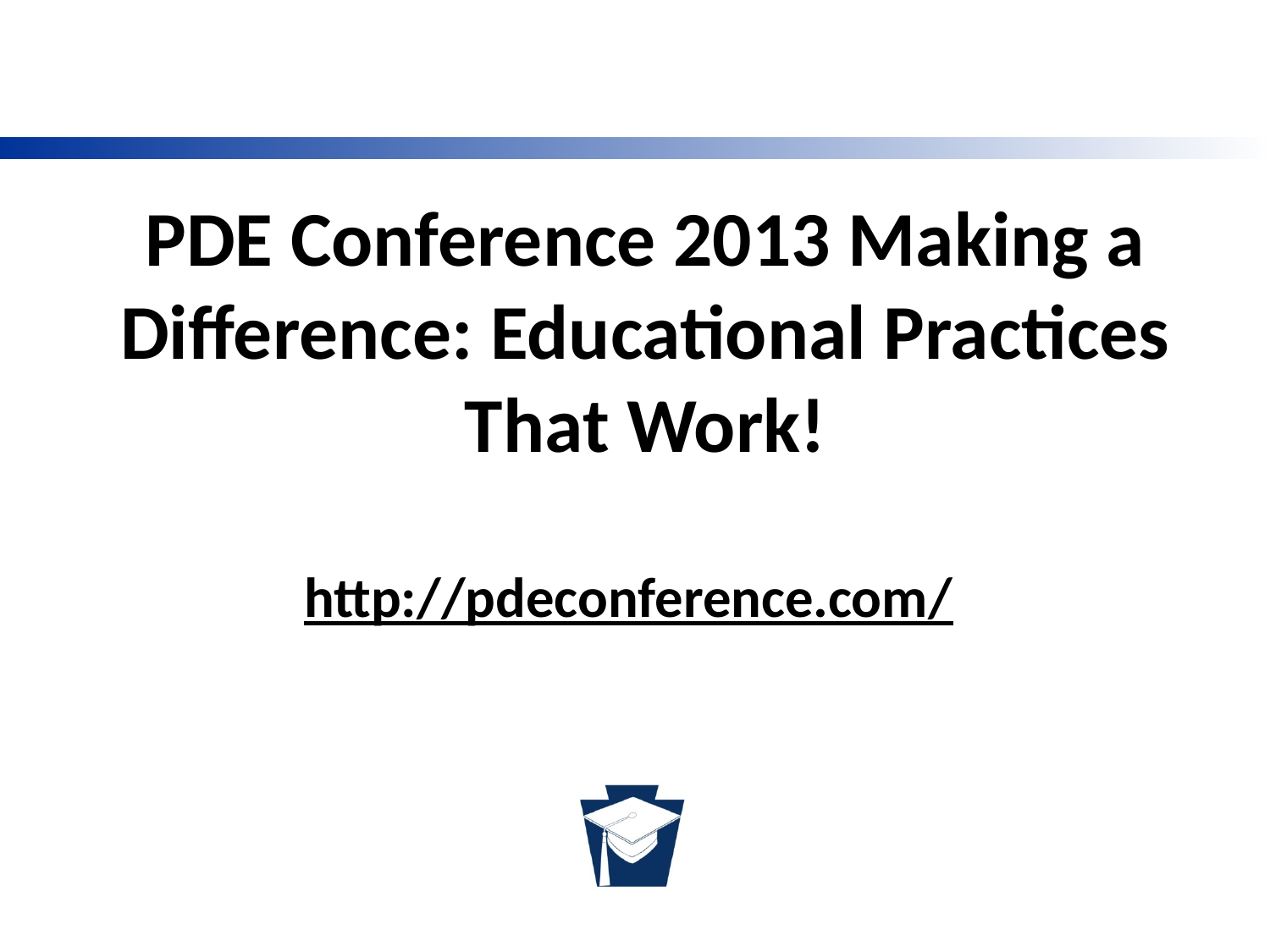

# PDE Conference 2013 Making a Difference: Educational Practices That Work!

http://pdeconference.com/